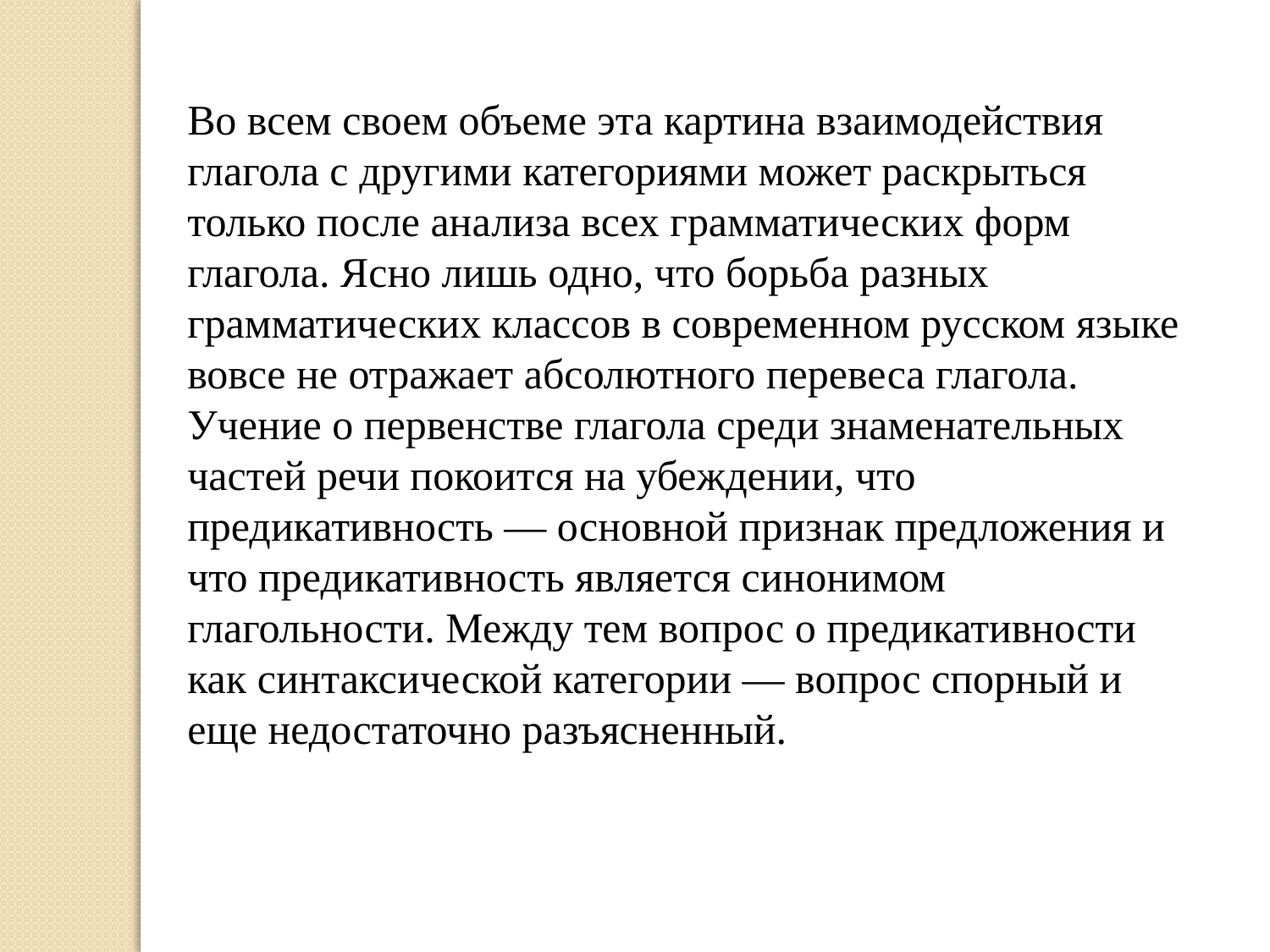

Во всем своем объеме эта картина взаимодействия глагола с другими категориями может раскрыться только после анализа всех грамматических форм глагола. Ясно лишь одно, что борьба разных грамматических классов в современном русском языке вовсе не отражает абсолютного перевеса глагола. Учение о первенстве глагола среди знаменательных частей речи покоится на убеждении, что предикативность — основной признак предложения и что предикативность является синонимом глагольности. Между тем вопрос о предикативности как синтаксической категории — вопрос спорный и еще недостаточно разъясненный.